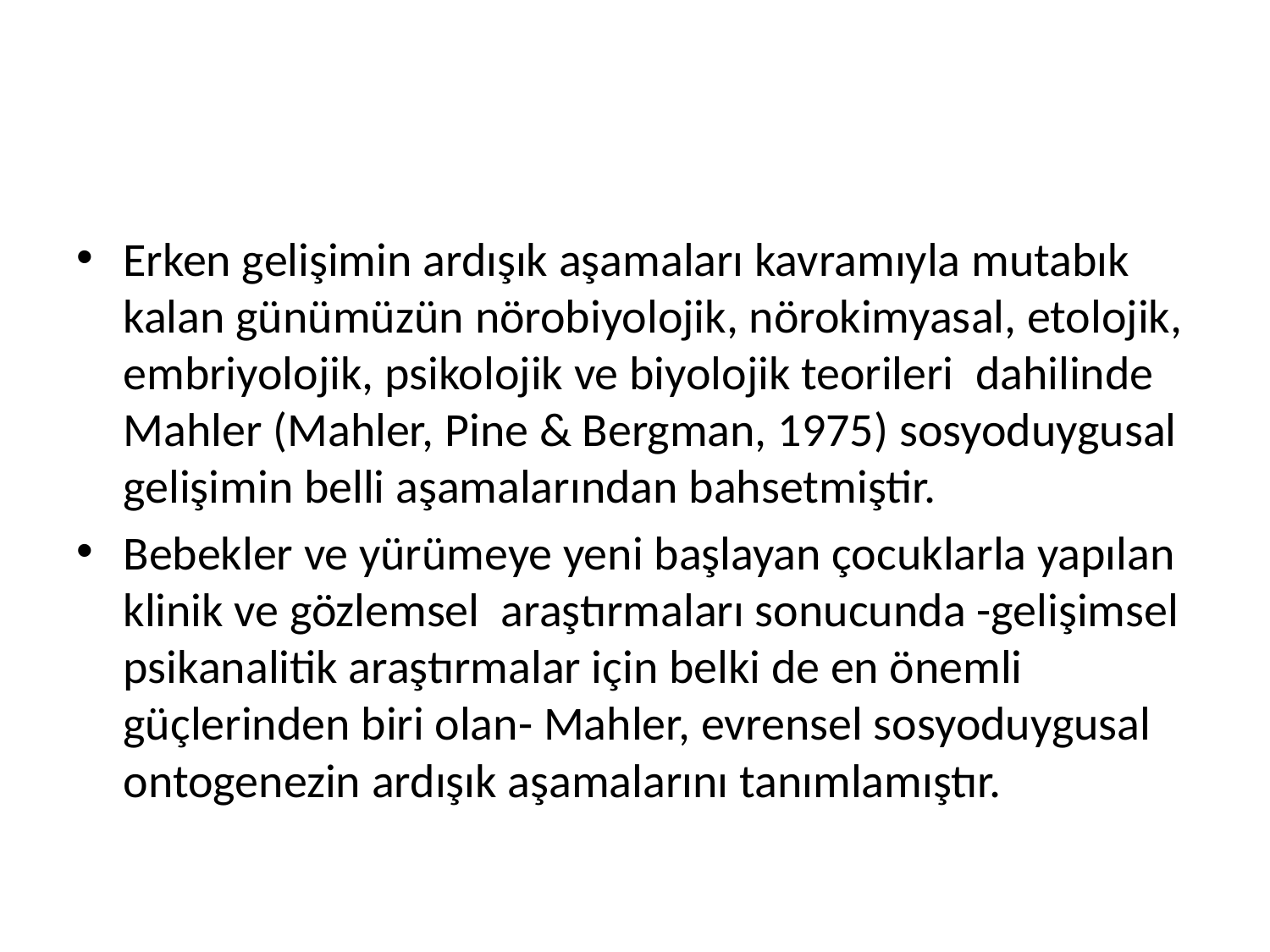

#
Erken gelişimin ardışık aşamaları kavramıyla mutabık kalan günümüzün nörobiyolojik, nörokimyasal, etolojik, embriyolojik, psikolojik ve biyolojik teorileri  dahilinde  Mahler (Mahler, Pine & Bergman, 1975) sosyoduygusal gelişimin belli aşamalarından bahsetmiştir.
Bebekler ve yürümeye yeni başlayan çocuklarla yapılan klinik ve gözlemsel  araştırmaları sonucunda -gelişimsel psikanalitik araştırmalar için belki de en önemli güçlerinden biri olan- Mahler, evrensel sosyoduygusal ontogenezin ardışık aşamalarını tanımlamıştır.